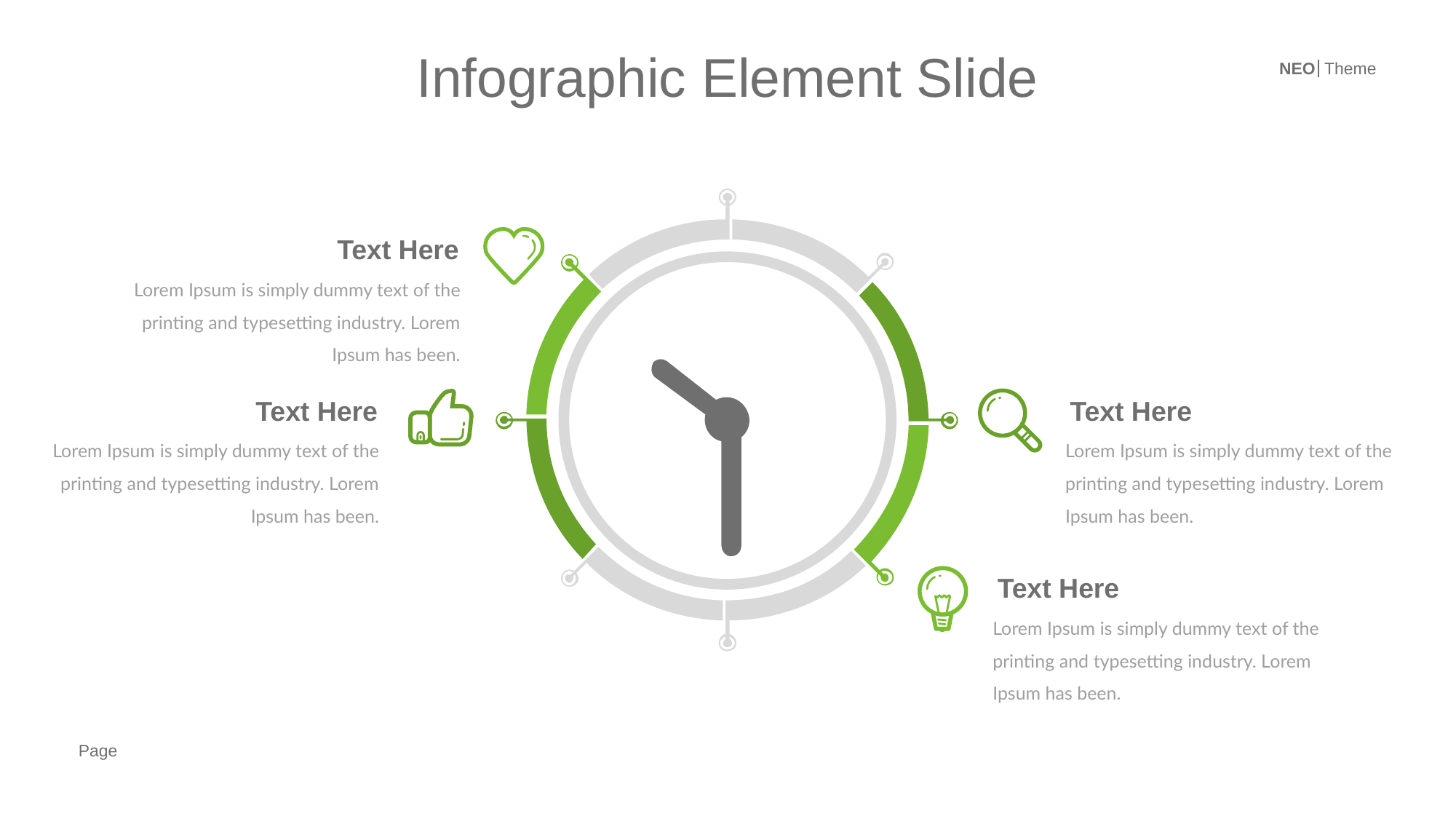

Infographic Element Slide

Text Here

Lorem Ipsum is simply dummy text of the printing and typesetting industry. Lorem Ipsum has been.

Text Here
Text Here

Lorem Ipsum is simply dummy text of the printing and typesetting industry. Lorem Ipsum has been.
Lorem Ipsum is simply dummy text of the printing and typesetting industry. Lorem Ipsum has been.

Text Here

Lorem Ipsum is simply dummy text of the printing and typesetting industry. Lorem Ipsum has been.